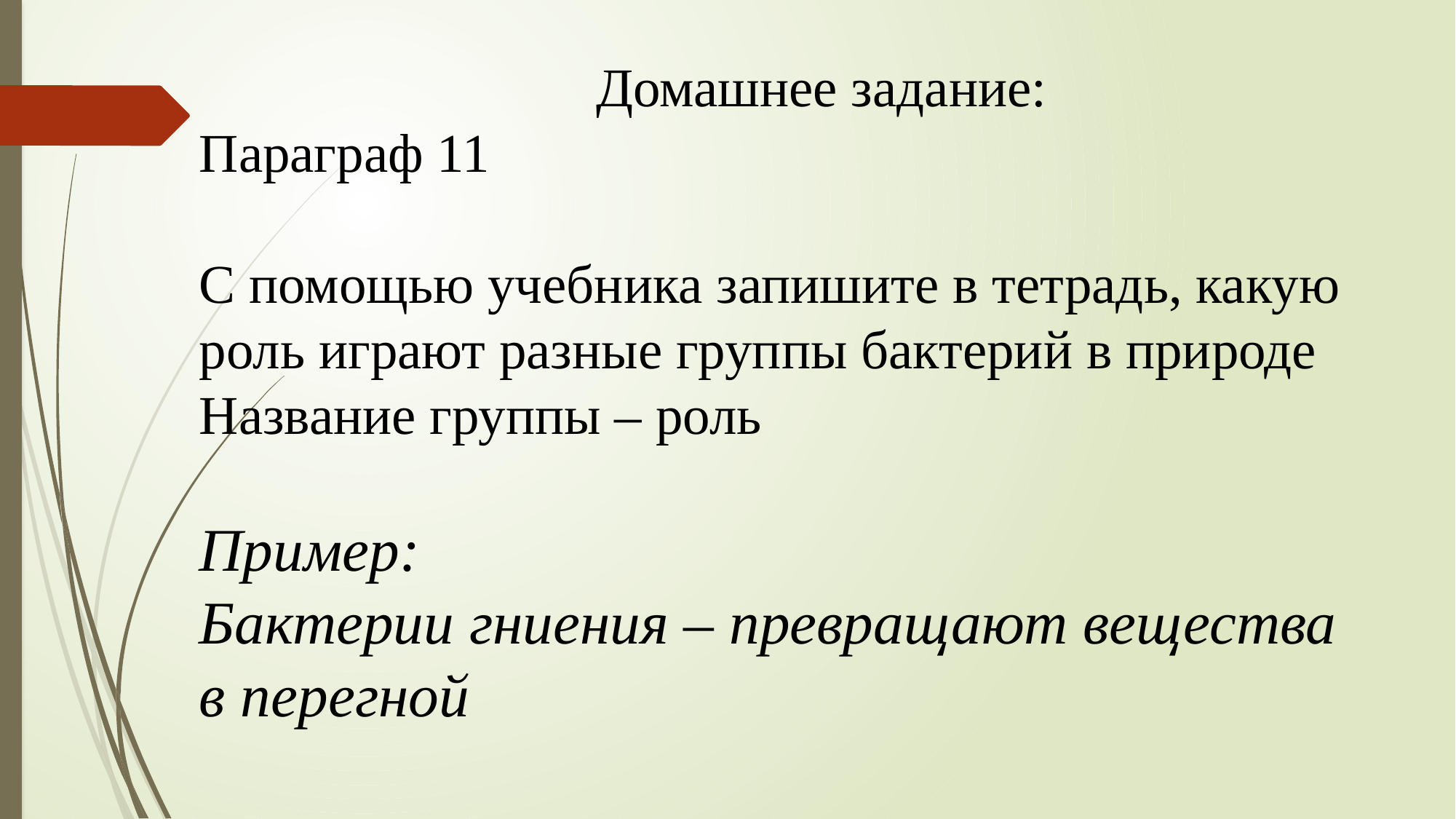

Домашнее задание:
Параграф 11

С помощью учебника запишите в тетрадь, какую роль играют разные группы бактерий в природе
Название группы – роль

Пример:
Бактерии гниения – превращают вещества в перегной